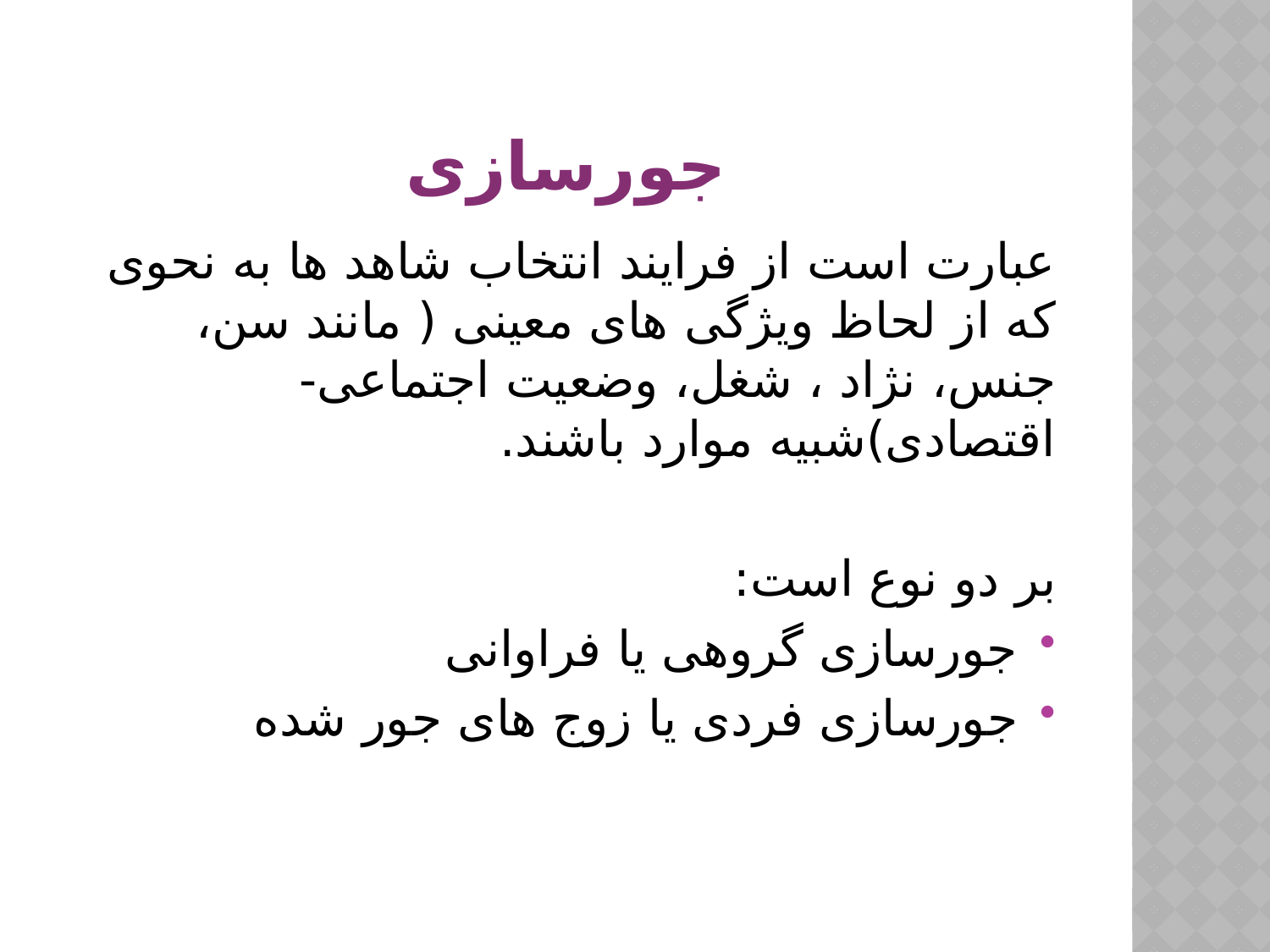

# جورسازی
عبارت است از فرایند انتخاب شاهد ها به نحوی که از لحاظ ویژگی های معینی ( مانند سن، جنس، نژاد ، شغل، وضعیت اجتماعی- اقتصادی)شبیه موارد باشند.

بر دو نوع است:
جورسازی گروهی یا فراوانی
جورسازی فردی یا زوج های جور شده